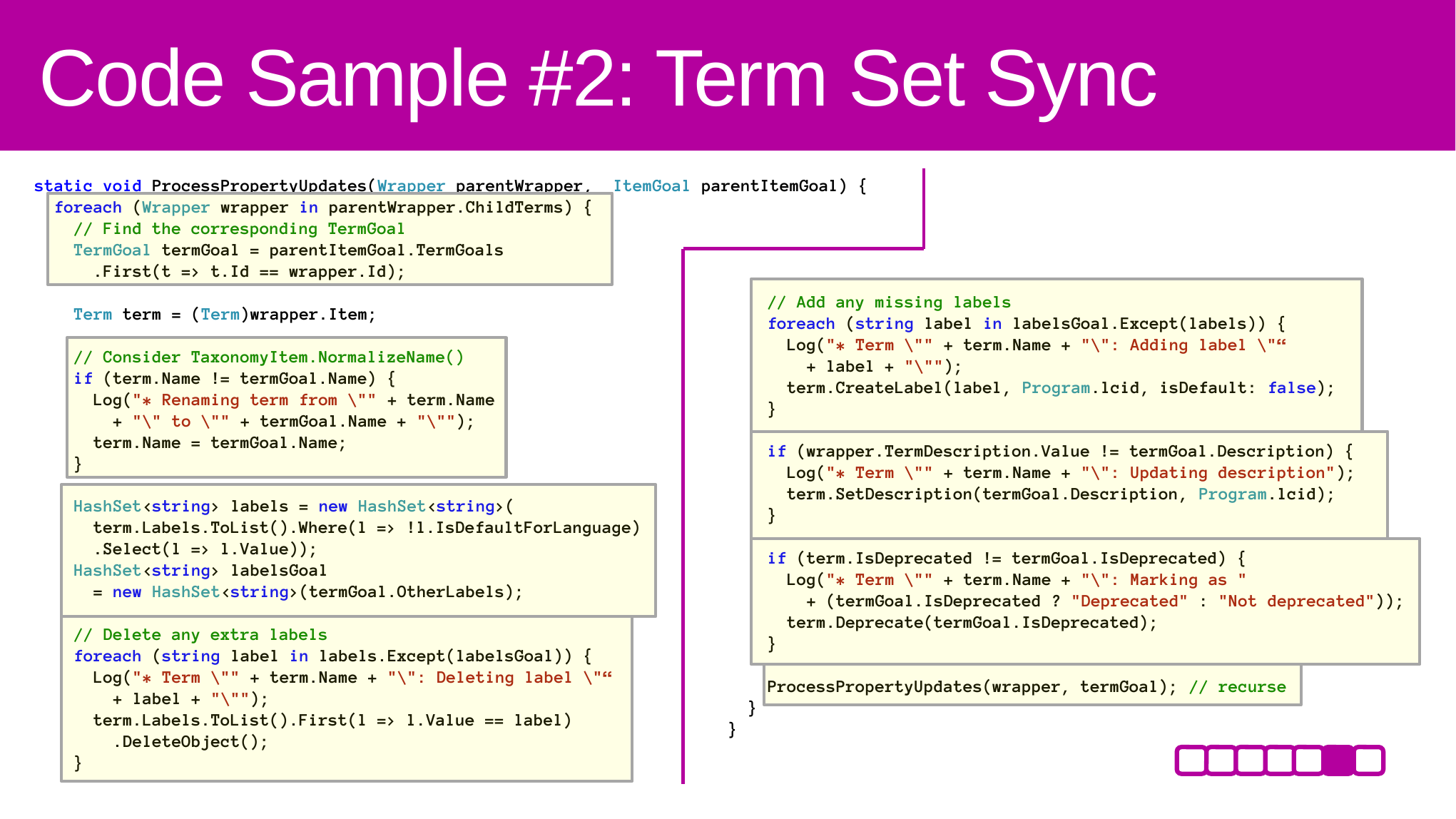

Code Sample #2: Term Set Sync
static void ProcessPropertyUpdates(Wrapper parentWrapper,  ItemGoal parentItemGoal) {
  foreach (Wrapper wrapper in parentWrapper.ChildTerms) {
    // Find the corresponding TermGoal
    TermGoal termGoal = parentItemGoal.TermGoals
      .First(t => t.Id == wrapper.Id);

    Term term = (Term)wrapper.Item;

    // Consider TaxonomyItem.NormalizeName()
    if (term.Name != termGoal.Name) {
      Log("* Renaming term from \"" + term.Name
        + "\" to \"" + termGoal.Name + "\"");
      term.Name = termGoal.Name;
    }

    HashSet<string> labels = new HashSet<string>(
      term.Labels.ToList().Where(l => !l.IsDefaultForLanguage)
      .Select(l => l.Value));
    HashSet<string> labelsGoal
      = new HashSet<string>(termGoal.OtherLabels);

    // Delete any extra labels
    foreach (string label in labels.Except(labelsGoal)) {
      Log("* Term \"" + term.Name + "\": Deleting label \"“
        + label + "\"");
      term.Labels.ToList().First(l => l.Value == label)
        .DeleteObject();
    }

    // Add any missing labels
    foreach (string label in labelsGoal.Except(labels)) {
      Log("* Term \"" + term.Name + "\": Adding label \"“
        + label + "\"");
      term.CreateLabel(label, Program.lcid, isDefault: false);
    }

    if (wrapper.TermDescription.Value != termGoal.Description) {
      Log("* Term \"" + term.Name + "\": Updating description");
      term.SetDescription(termGoal.Description, Program.lcid);
    }

    if (term.IsDeprecated != termGoal.IsDeprecated) {
      Log("* Term \"" + term.Name + "\": Marking as "
        + (termGoal.IsDeprecated ? "Deprecated" : "Not deprecated"));
      term.Deprecate(termGoal.IsDeprecated);
    }

    ProcessPropertyUpdates(wrapper, termGoal); // recurse
  }
}